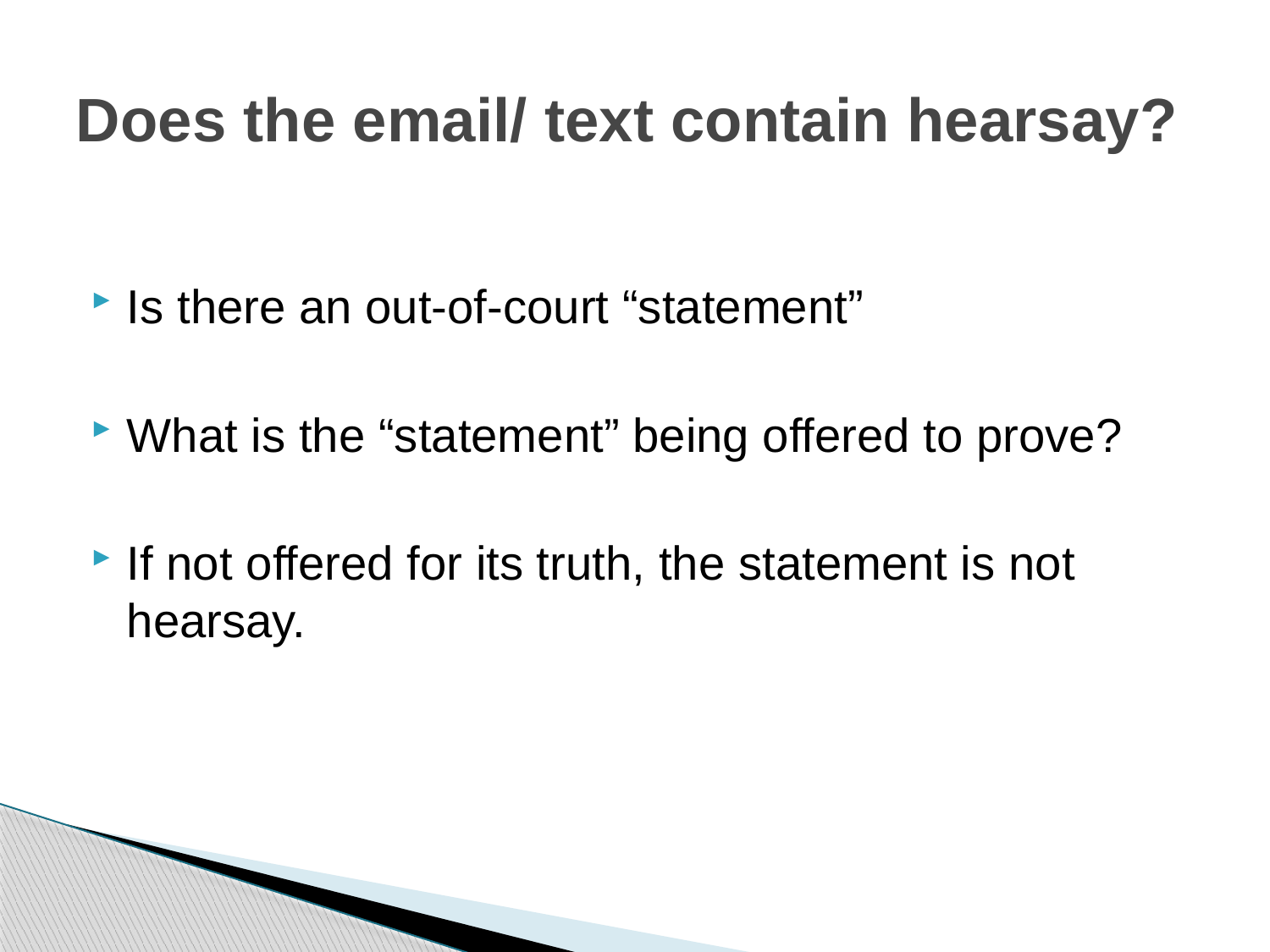

# Does the email/ text contain hearsay?

Is there an out-of-court “statement”

What is the “statement” being offered to prove?

If not offered for its truth, the statement is not hearsay.